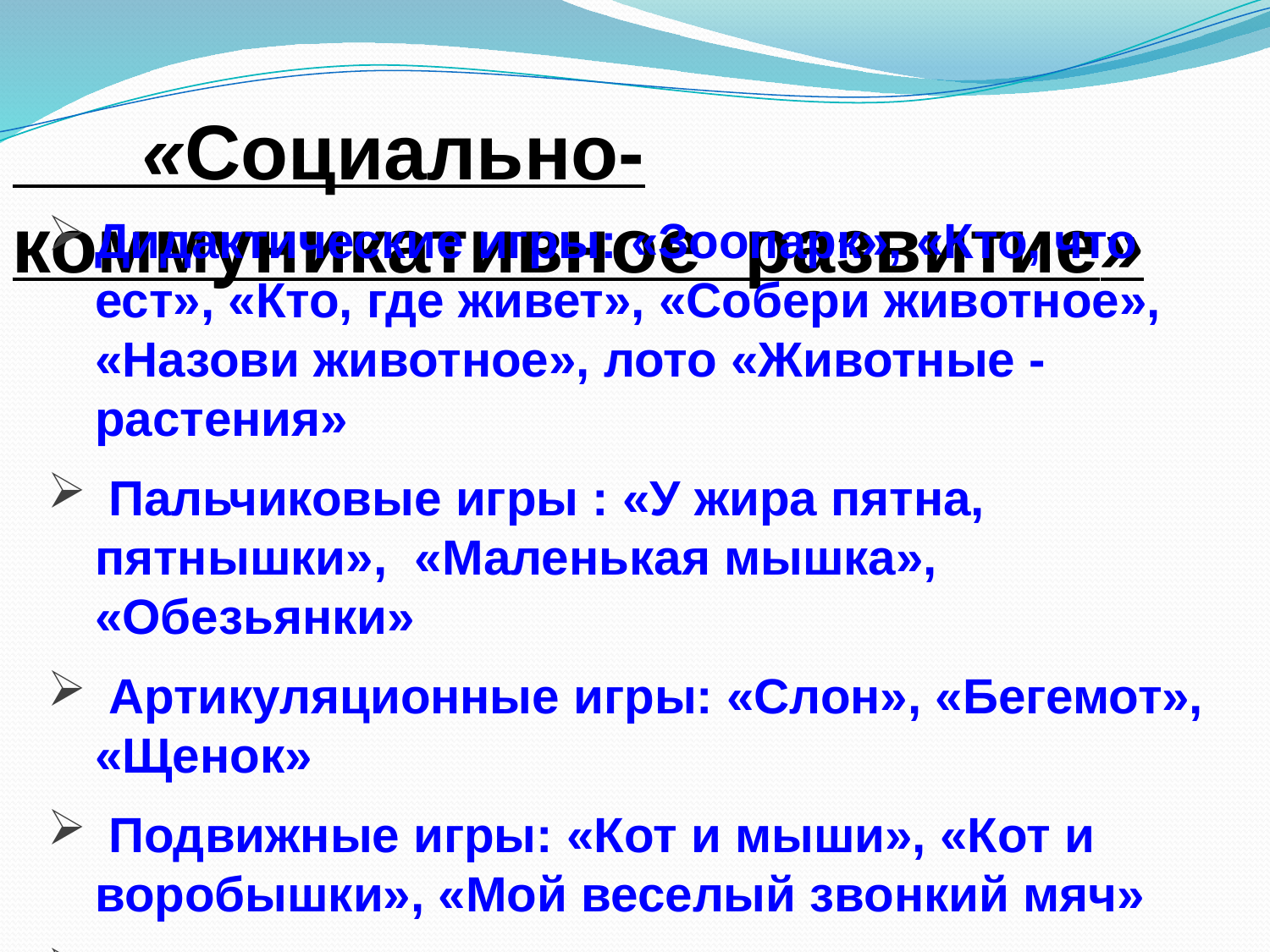

«Социально-коммуникативное  развитие»
Дидактические игры: «Зоопарк», «Кто, что ест», «Кто, где живет», «Собери животное», «Назови животное», лото «Животные - растения»
 Пальчиковые игры : «У жира пятна, пятнышки»,  «Маленькая мышка», «Обезьянки»
 Артикуляционные игры: «Слон», «Бегемот», «Щенок»
 Подвижные игры: «Кот и мыши», «Кот и воробышки», «Мой веселый звонкий мяч»
 Сюжетно-ролевая игра: «Зоопарк», «Уложим усатого-полосатого спать», «Накорми котика»